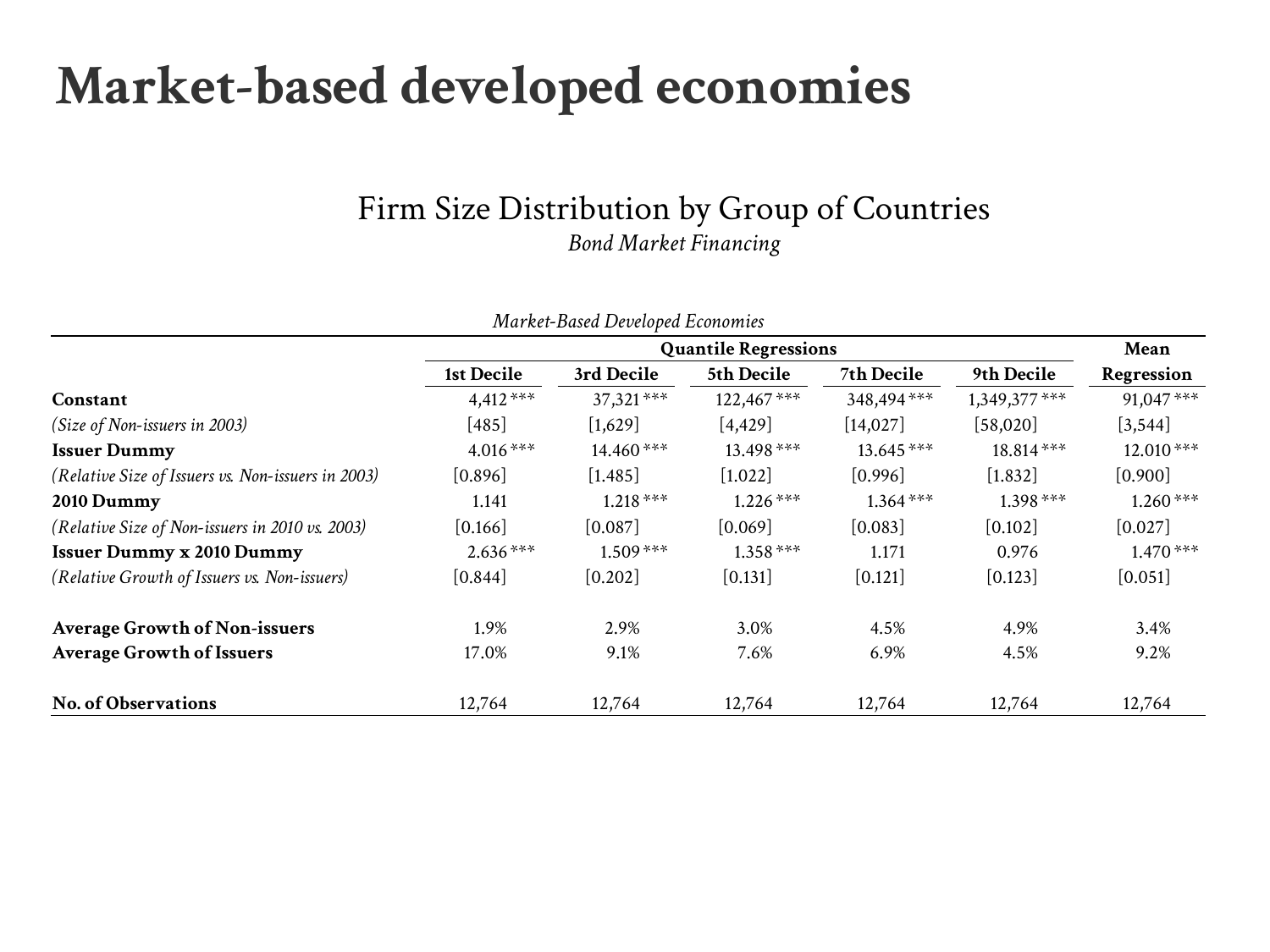

Market-based developed economies
Firm Size Distribution by Group of Countries
Bond Market Financing
| Market-Based Developed Economies |  |  |  |  |  |  |  |  |  |  |  |  |  |  |  |  |  |  |
| --- | --- | --- | --- | --- | --- | --- | --- | --- | --- | --- | --- | --- | --- | --- | --- | --- | --- | --- |
|  |  | Quantile Regressions |  |  |  |  |  |  |  |  |  |  |  |  |  |  | Mean Regression |  |
|  |  | 1st Decile |  |  | 3rd Decile |  |  | 5th Decile |  |  | 7th Decile |  |  | 9th Decile |  |  |  |  |
| Constant |  | 4,412 | \*\*\* |  | 37,321 | \*\*\* |  | 122,467 | \*\*\* |  | 348,494 | \*\*\* |  | 1,349,377 | \*\*\* |  | 91,047 | \*\*\* |
| (Size of Non-issuers in 2003) |  | [485] |  |  | [1,629] |  |  | [4,429] |  |  | [14,027] |  |  | [58,020] |  |  | [3,544] |  |
| Issuer Dummy |  | 4.016 | \*\*\* |  | 14.460 | \*\*\* |  | 13.498 | \*\*\* |  | 13.645 | \*\*\* |  | 18.814 | \*\*\* |  | 12.010 | \*\*\* |
| (Relative Size of Issuers vs. Non-issuers in 2003) |  | [0.896] |  |  | [1.485] |  |  | [1.022] |  |  | [0.996] |  |  | [1.832] |  |  | [0.900] |  |
| 2010 Dummy |  | 1.141 |  |  | 1.218 | \*\*\* |  | 1.226 | \*\*\* |  | 1.364 | \*\*\* |  | 1.398 | \*\*\* |  | 1.260 | \*\*\* |
| (Relative Size of Non-issuers in 2010 vs. 2003) |  | [0.166] |  |  | [0.087] |  |  | [0.069] |  |  | [0.083] |  |  | [0.102] |  |  | [0.027] |  |
| Issuer Dummy x 2010 Dummy |  | 2.636 | \*\*\* |  | 1.509 | \*\*\* |  | 1.358 | \*\*\* |  | 1.171 |  |  | 0.976 |  |  | 1.470 | \*\*\* |
| (Relative Growth of Issuers vs. Non-issuers) |  | [0.844] |  |  | [0.202] |  |  | [0.131] |  |  | [0.121] |  |  | [0.123] |  |  | [0.051] |  |
|  |  |  |  |  |  |  |  |  |  |  |  |  |  |  |  |  |  |  |
| Average Growth of Non-issuers |  | 1.9% |  |  | 2.9% |  |  | 3.0% |  |  | 4.5% |  |  | 4.9% |  |  | 3.4% |  |
| Average Growth of Issuers |  | 17.0% |  |  | 9.1% |  |  | 7.6% |  |  | 6.9% |  |  | 4.5% |  |  | 9.2% |  |
|  |  |  |  |  |  |  |  |  |  |  |  |  |  |  |  |  |  |  |
| No. of Observations |  | 12,764 |  |  | 12,764 |  |  | 12,764 |  |  | 12,764 |  |  | 12,764 |  |  | 12,764 |  |